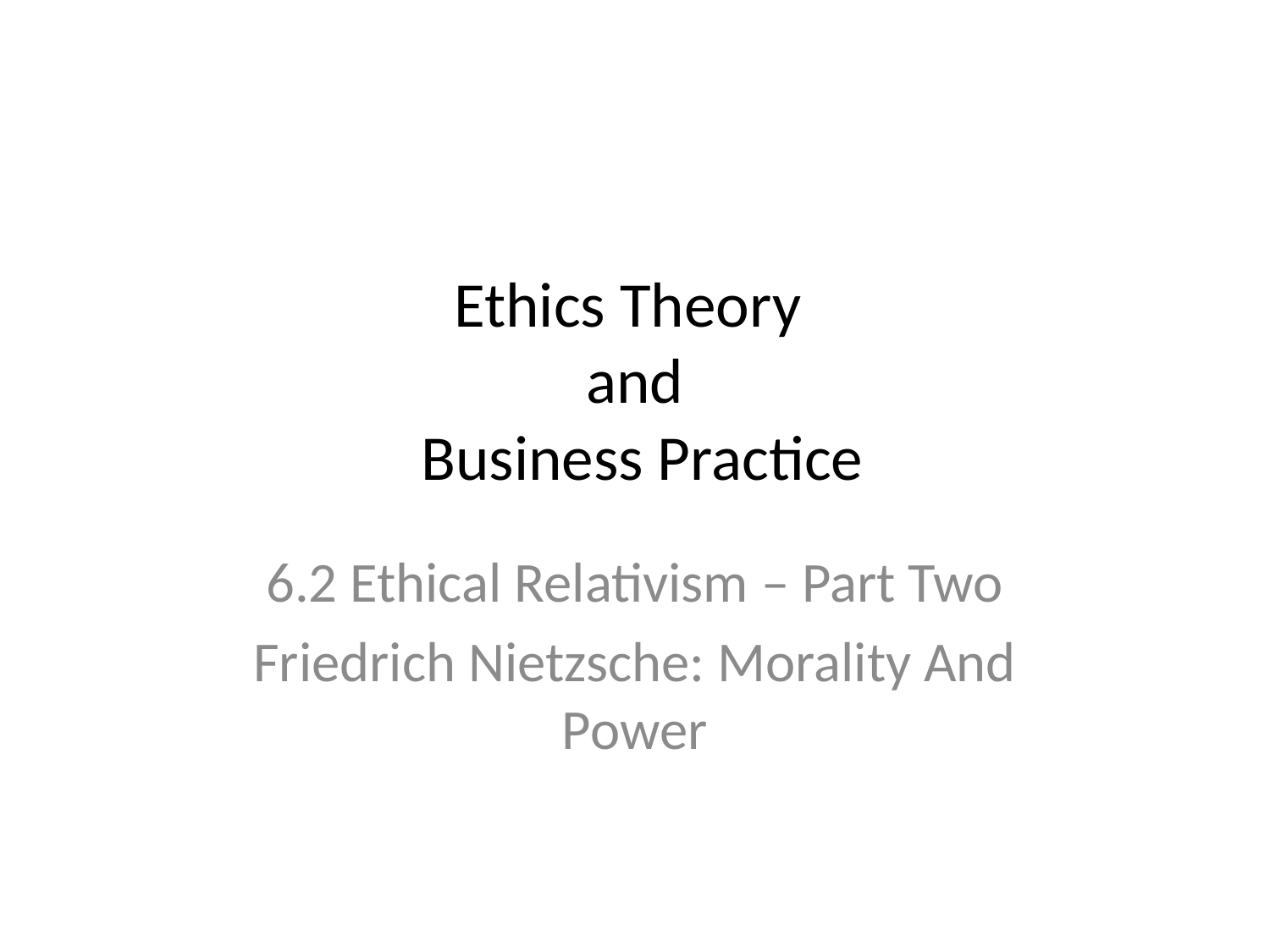

# Ethics Theory and Business Practice
6.2 Ethical Relativism – Part Two
Friedrich Nietzsche: Morality And Power